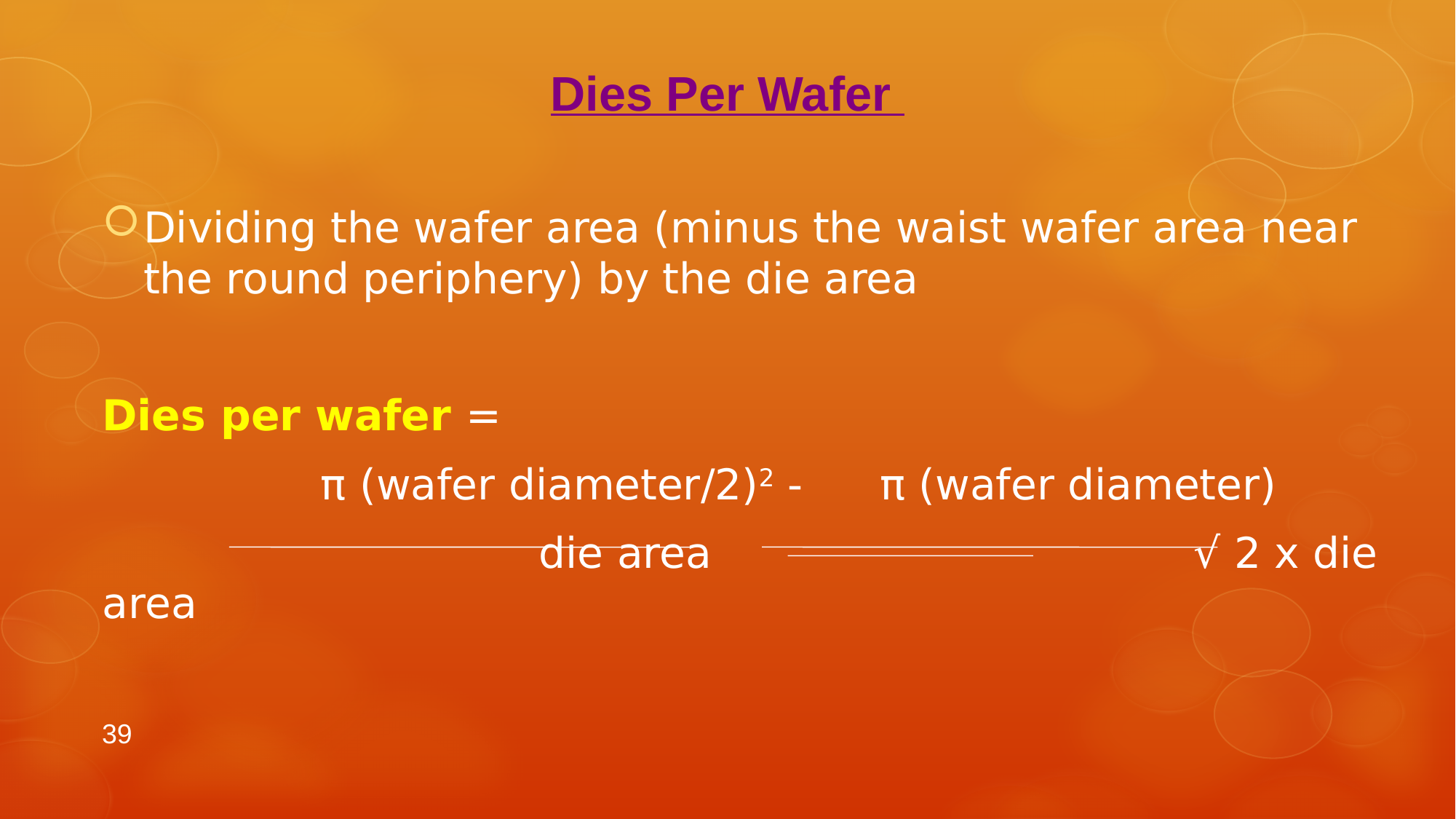

Dies Per Wafer
Dividing the wafer area (minus the waist wafer area near the round periphery) by the die area

Dies per wafer =
	 	π (wafer diameter/2)2 -	 π (wafer diameter)
				die area 		  			√ 2 x die area

39